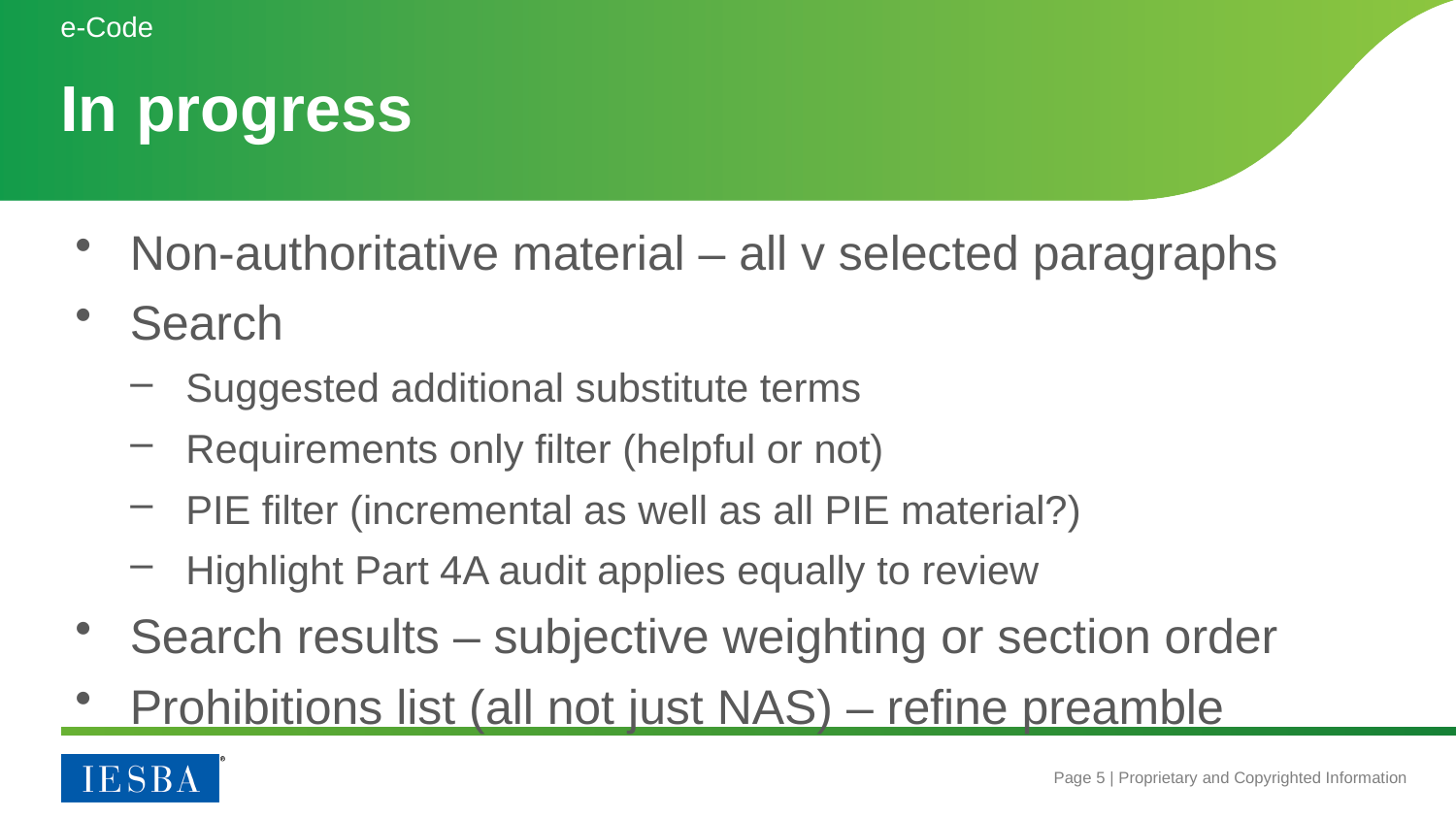

e-Code
# In progress
Non-authoritative material – all v selected paragraphs
Search
Suggested additional substitute terms
Requirements only filter (helpful or not)
PIE filter (incremental as well as all PIE material?)
Highlight Part 4A audit applies equally to review
Search results – subjective weighting or section order
Prohibitions list (all not just NAS) – refine preamble